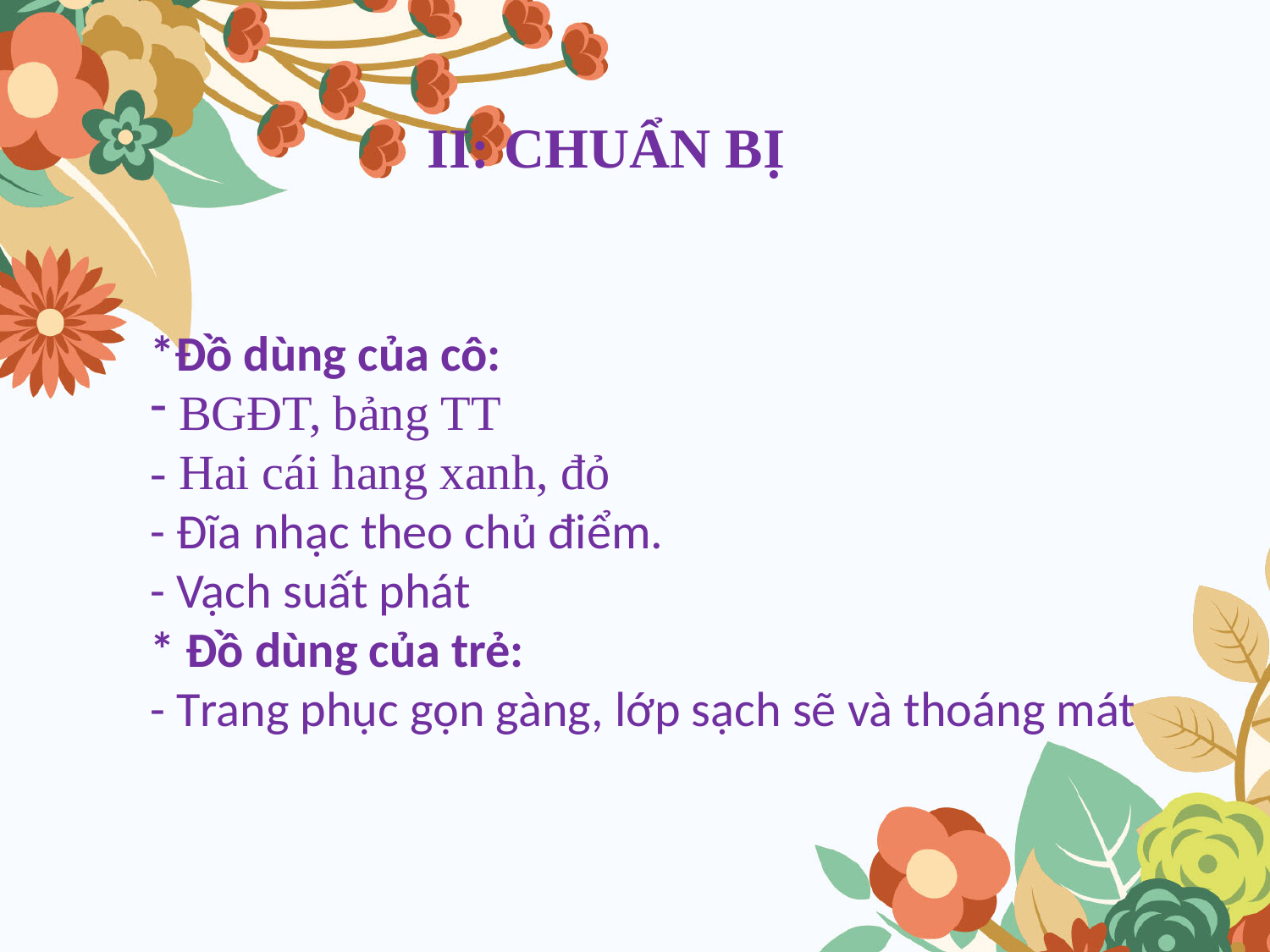

II: CHUẨN BỊ
*Đồ dùng của cô:
 BGĐT, bảng TT
- Hai cái hang xanh, đỏ
- Đĩa nhạc theo chủ điểm.
- Vạch suất phát
* Đồ dùng của trẻ:
- Trang phục gọn gàng, lớp sạch sẽ và thoáng mát